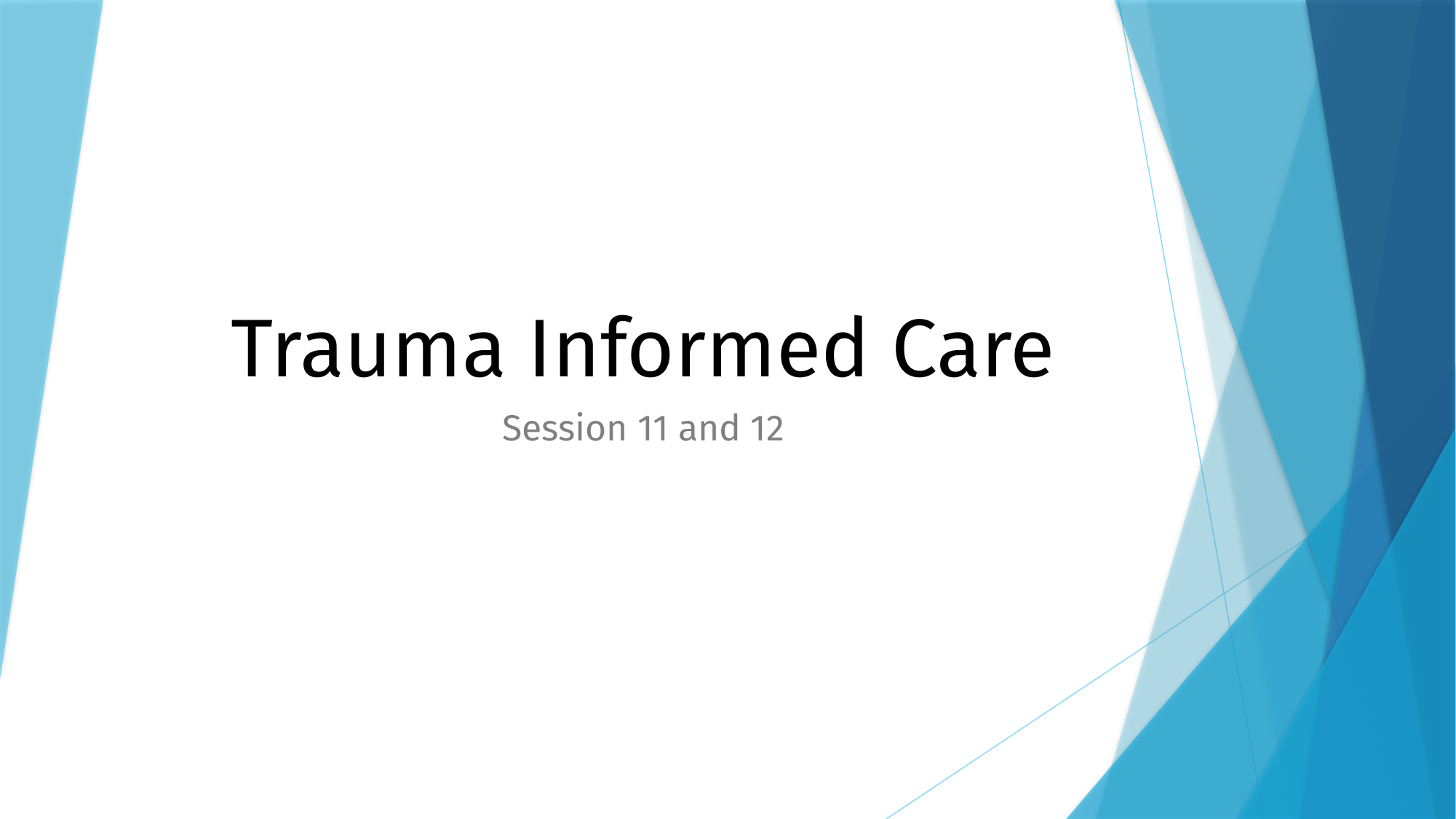

# Trauma Informed Care
Session 11 and 12